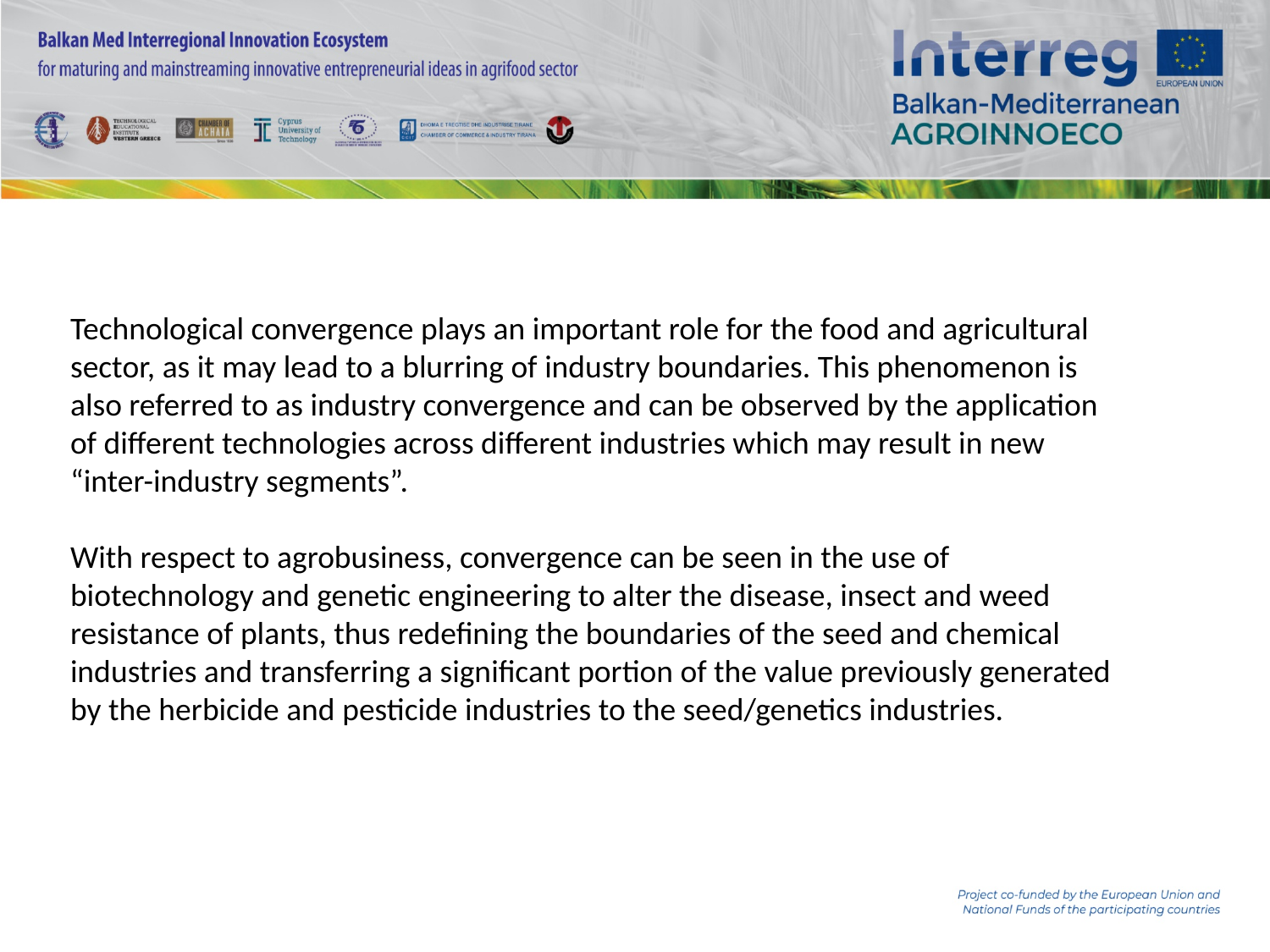

Technological convergence plays an important role for the food and agricultural sector, as it may lead to a blurring of industry boundaries. This phenomenon is also referred to as industry convergence and can be observed by the application of different technologies across different industries which may result in new “inter-industry segments”.

With respect to agrobusiness, convergence can be seen in the use of biotechnology and genetic engineering to alter the disease, insect and weed resistance of plants, thus redefining the boundaries of the seed and chemical industries and transferring a significant portion of the value previously generated by the herbicide and pesticide industries to the seed/genetics industries.